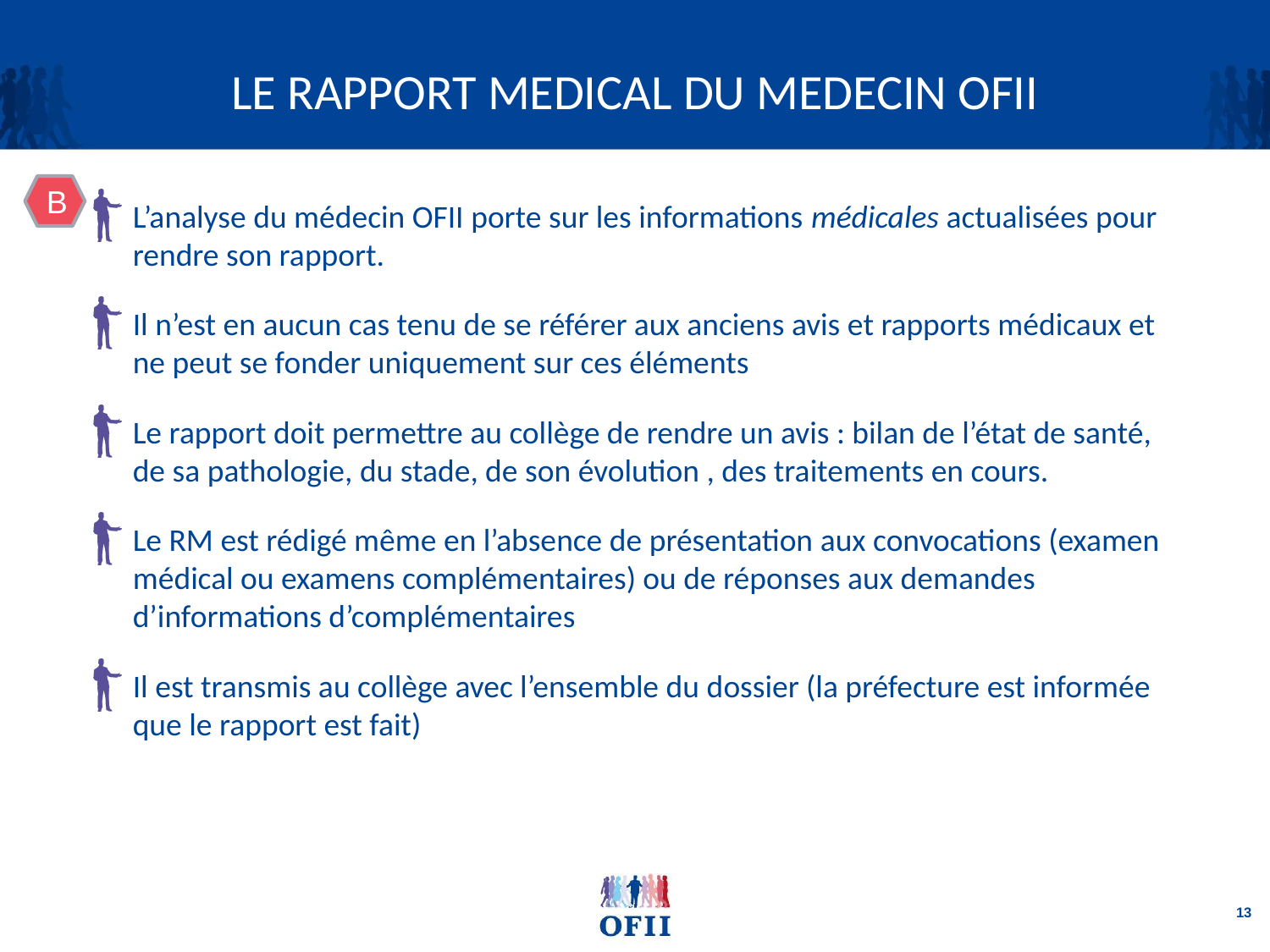

# LE RAPPORT MEDICAL DU MEDECIN OFII
B
L’analyse du médecin OFII porte sur les informations médicales actualisées pour rendre son rapport.
Il n’est en aucun cas tenu de se référer aux anciens avis et rapports médicaux et ne peut se fonder uniquement sur ces éléments
Le rapport doit permettre au collège de rendre un avis : bilan de l’état de santé, de sa pathologie, du stade, de son évolution , des traitements en cours.
Le RM est rédigé même en l’absence de présentation aux convocations (examen médical ou examens complémentaires) ou de réponses aux demandes d’informations d’complémentaires
Il est transmis au collège avec l’ensemble du dossier (la préfecture est informée que le rapport est fait)